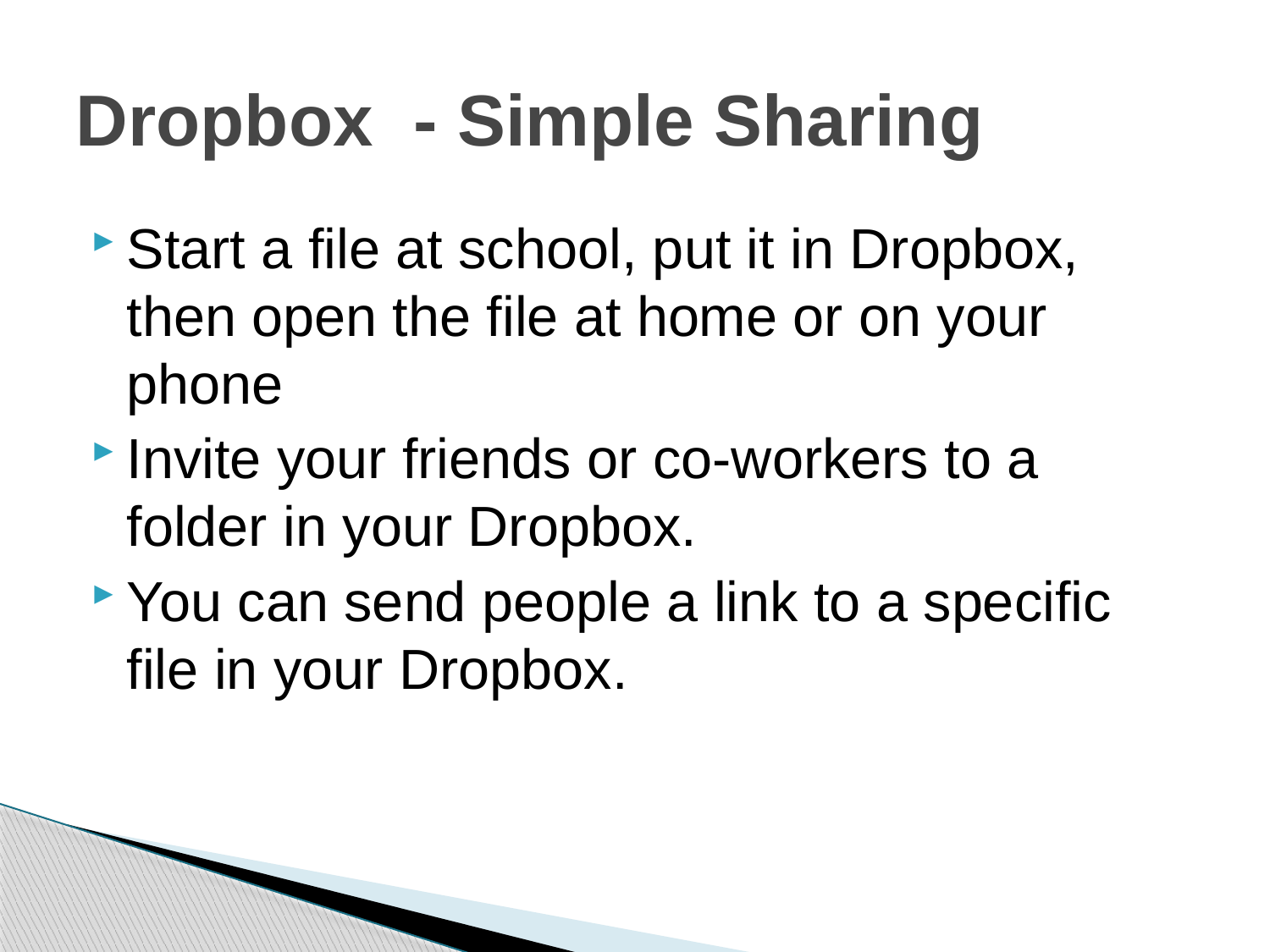

# Dropbox  - Simple Sharing
Start a file at school, put it in Dropbox, then open the file at home or on your phone
Invite your friends or co-workers to a folder in your Dropbox.
You can send people a link to a specific file in your Dropbox.